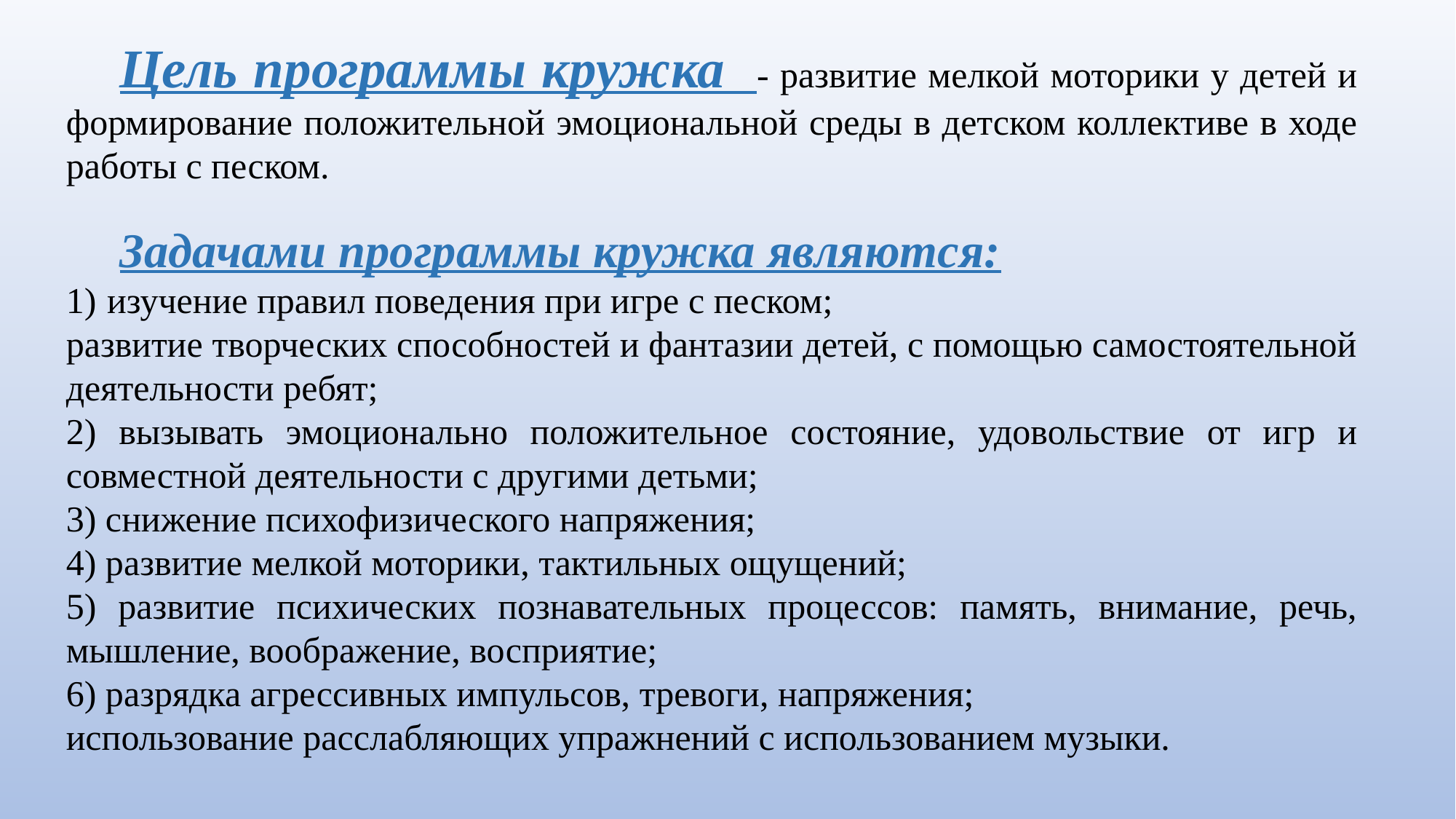

Цель программы кружка  - развитие мелкой моторики у детей и формирование положительной эмоциональной среды в детском коллективе в ходе работы с песком.

Задачами программы кружка являются:
изучение правил поведения при игре с песком;
развитие творческих способностей и фантазии детей, с помощью самостоятельной деятельности ребят;
2) вызывать эмоционально положительное состояние, удовольствие от игр и совместной деятельности с другими детьми;
3) снижение психофизического напряжения;
4) развитие мелкой моторики, тактильных ощущений;
5) развитие психических познавательных процессов: память, внимание, речь, мышление, воображение, восприятие;
6) разрядка агрессивных импульсов, тревоги, напряжения;
использование расслабляющих упражнений с использованием музыки.